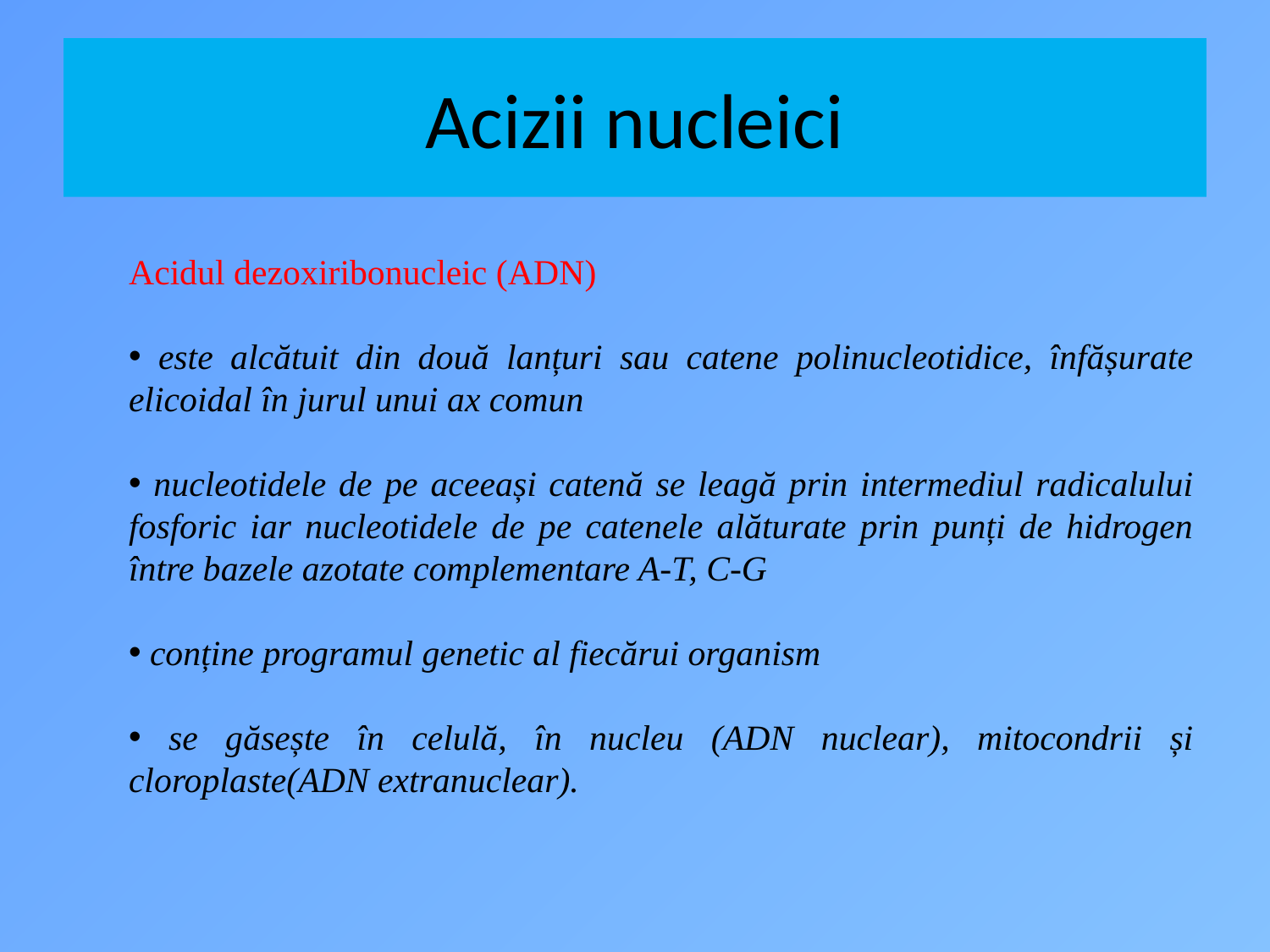

# Acizii nucleici
Acidul dezoxiribonucleic (ADN)

 este alcătuit din două lanțuri sau catene polinucleotidice, înfășurate elicoidal în jurul unui ax comun

 nucleotidele de pe aceeași catenă se leagă prin intermediul radicalului fosforic iar nucleotidele de pe catenele alăturate prin punți de hidrogen între bazele azotate complementare A-T, C-G

 conține programul genetic al fiecărui organism

 se găsește în celulă, în nucleu (ADN nuclear), mitocondrii și cloroplaste(ADN extranuclear).